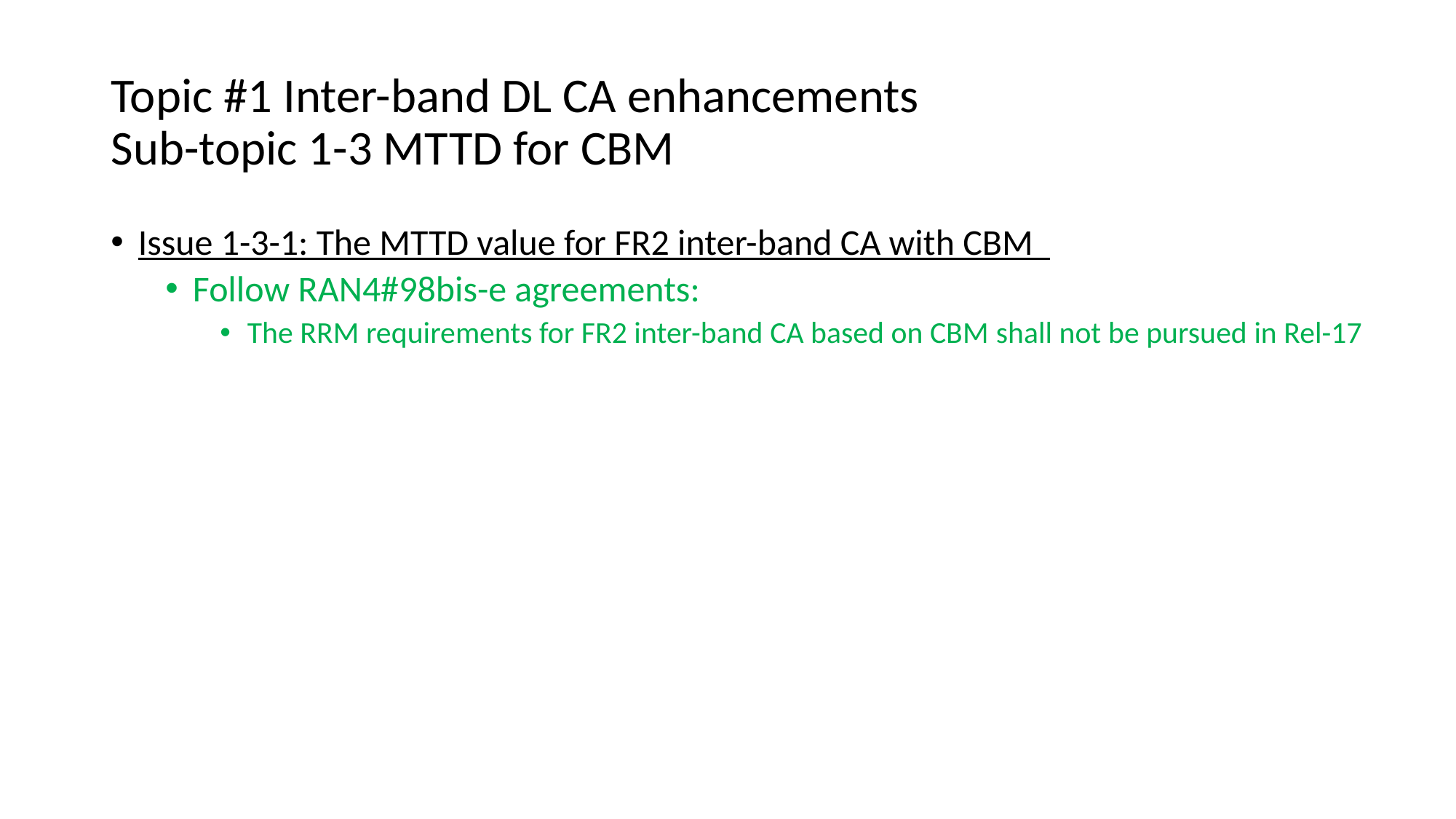

# Topic #1 Inter-band DL CA enhancements Sub-topic 1-3 MTTD for CBM
Issue 1-3-1: The MTTD value for FR2 inter-band CA with CBM
Follow RAN4#98bis-e agreements:
The RRM requirements for FR2 inter-band CA based on CBM shall not be pursued in Rel-17